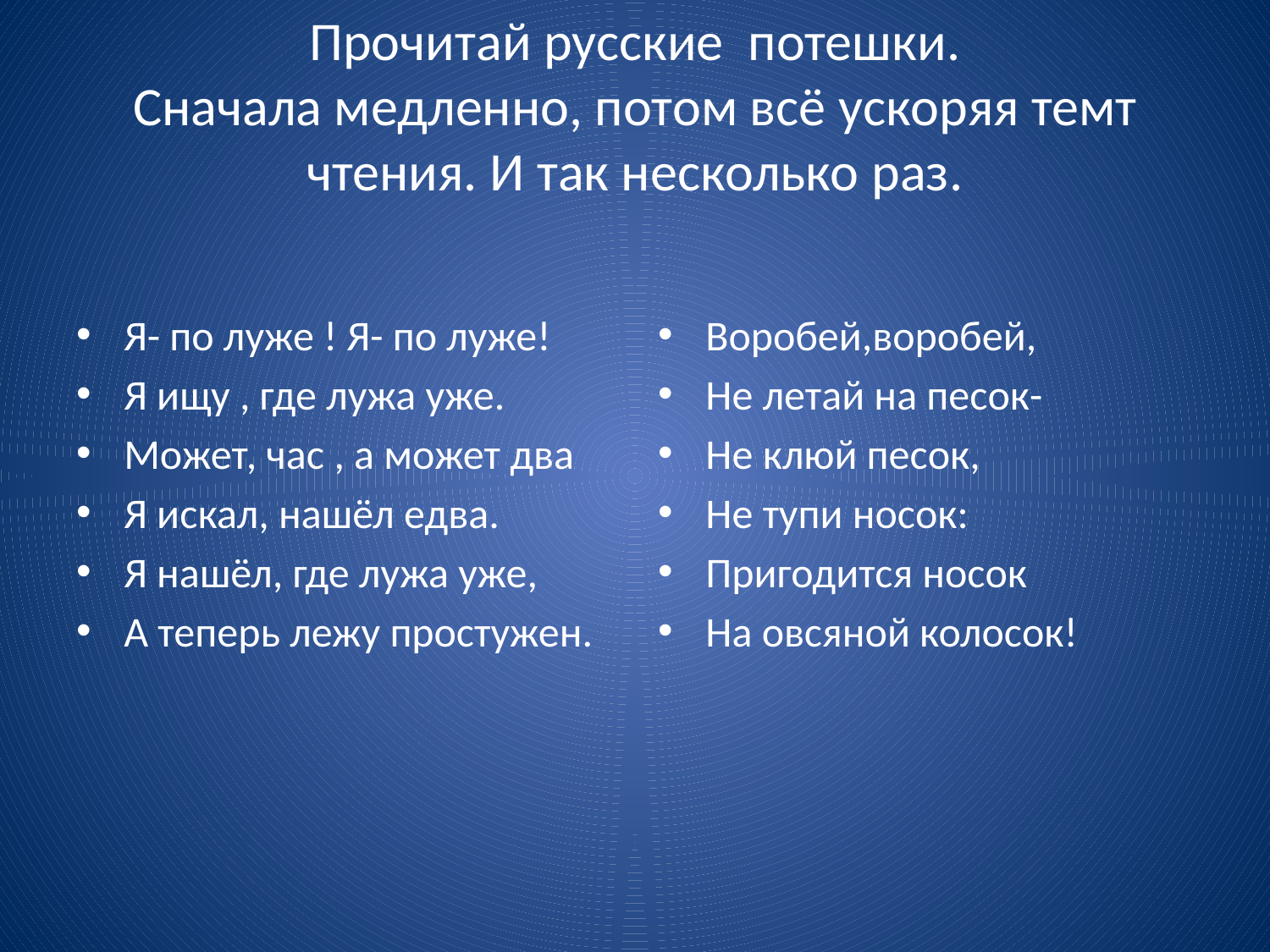

# Прочитай русские  потешки. Сначала медленно, потом всё ускоряя темт чтения. И так несколько раз.

Я- по луже ! Я- по луже!
Я ищу , где лужа уже.
Может, час , а может два
Я искал, нашёл едва.
Я нашёл, где лужа уже,
А теперь лежу простужен.

Воробей,воробей,
Не летай на песок-
Не клюй песок,
Не тупи носок:
Пригодится носок
На овсяной колосок!